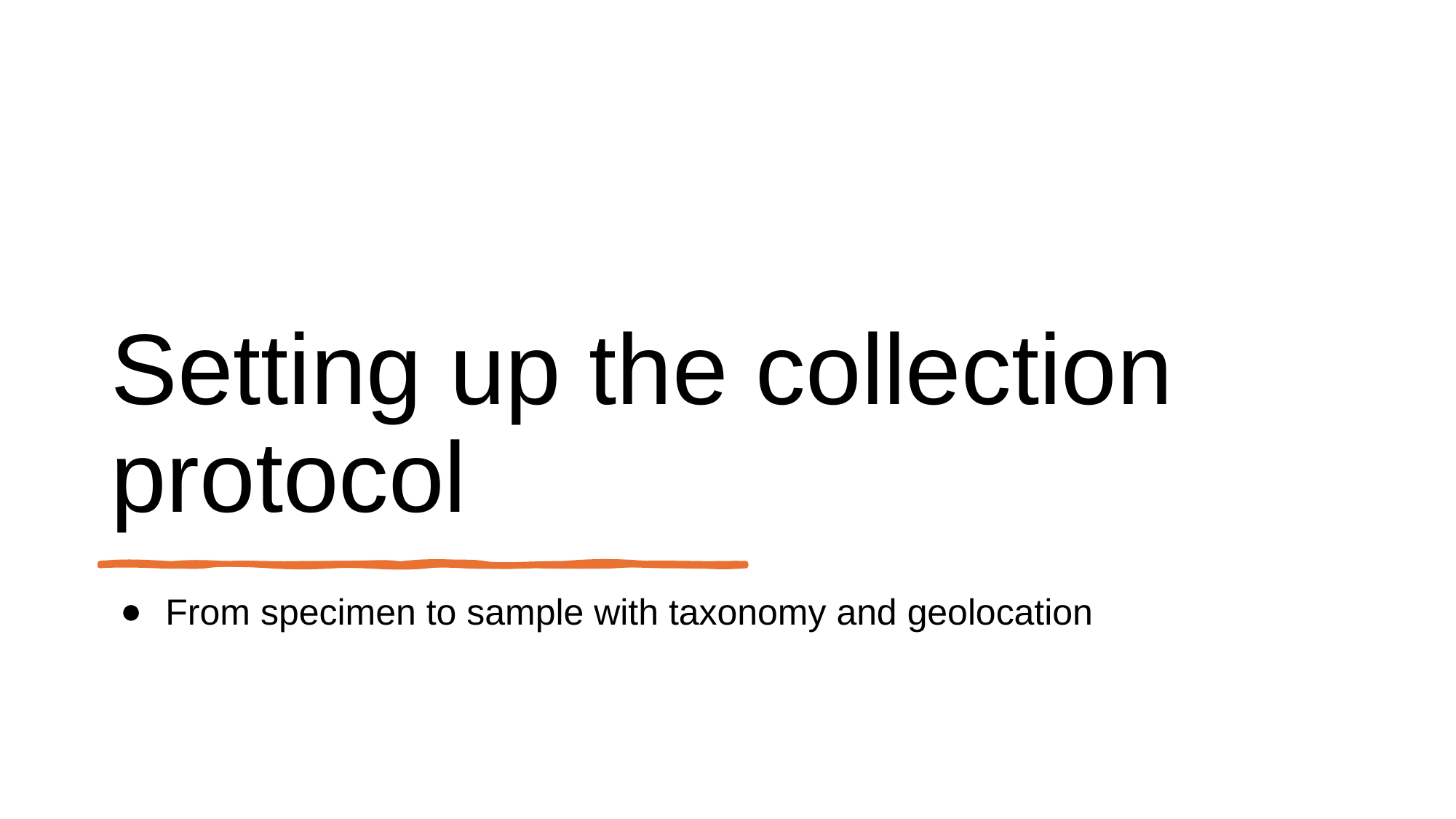

# Setting up the collection protocol

From specimen to sample with taxonomy and geolocation